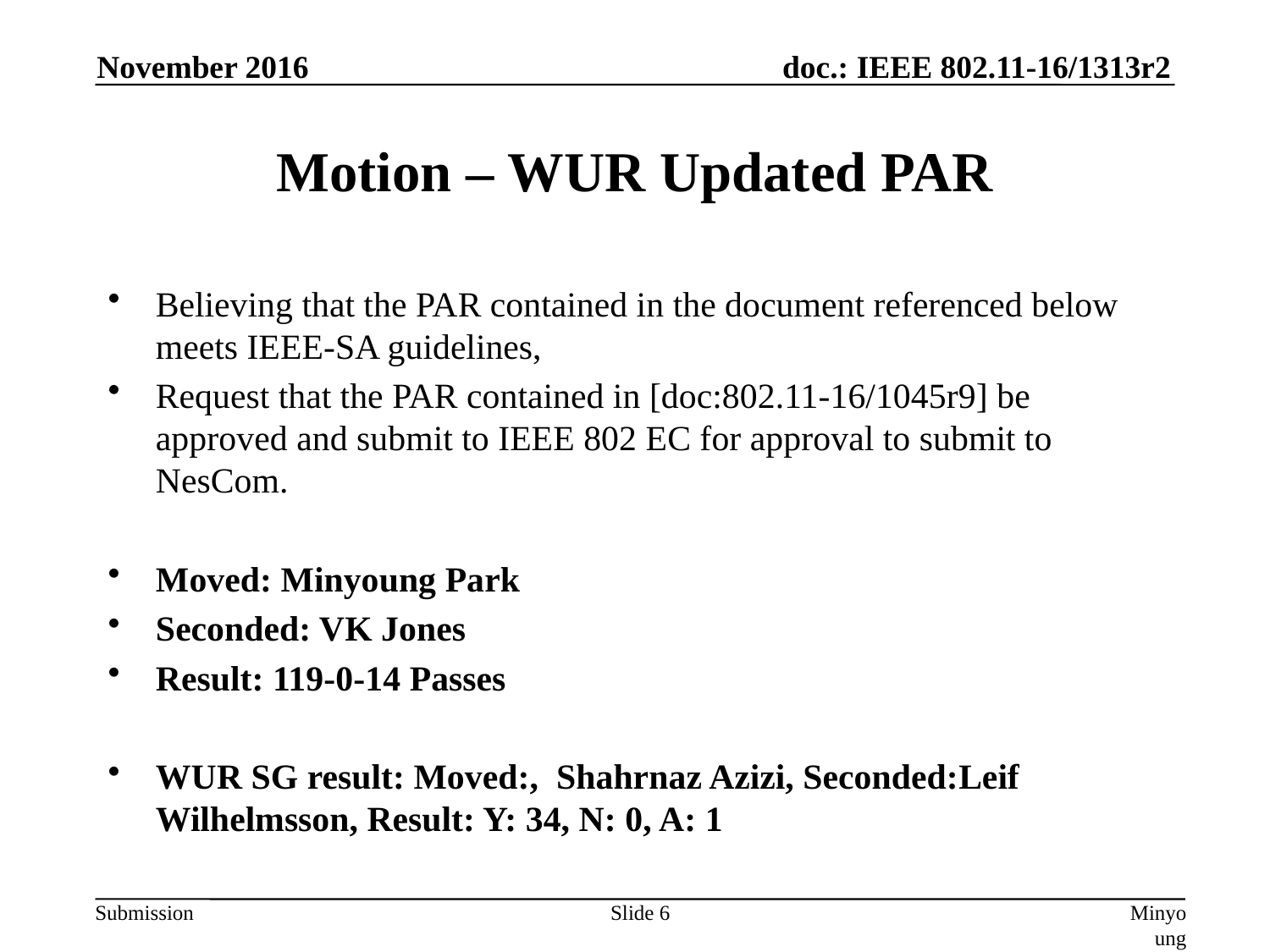

November 2016
# Motion – WUR Updated PAR
Believing that the PAR contained in the document referenced below meets IEEE-SA guidelines,
Request that the PAR contained in [doc:802.11-16/1045r9] be approved and submit to IEEE 802 EC for approval to submit to NesCom.

Moved: Minyoung Park
Seconded: VK Jones
Result: 119-0-14 Passes

WUR SG result: Moved:,  Shahrnaz Azizi, Seconded:Leif Wilhelmsson, Result: Y: 34, N: 0, A: 1

Slide 6
Minyoung Park (Intel Corp.)